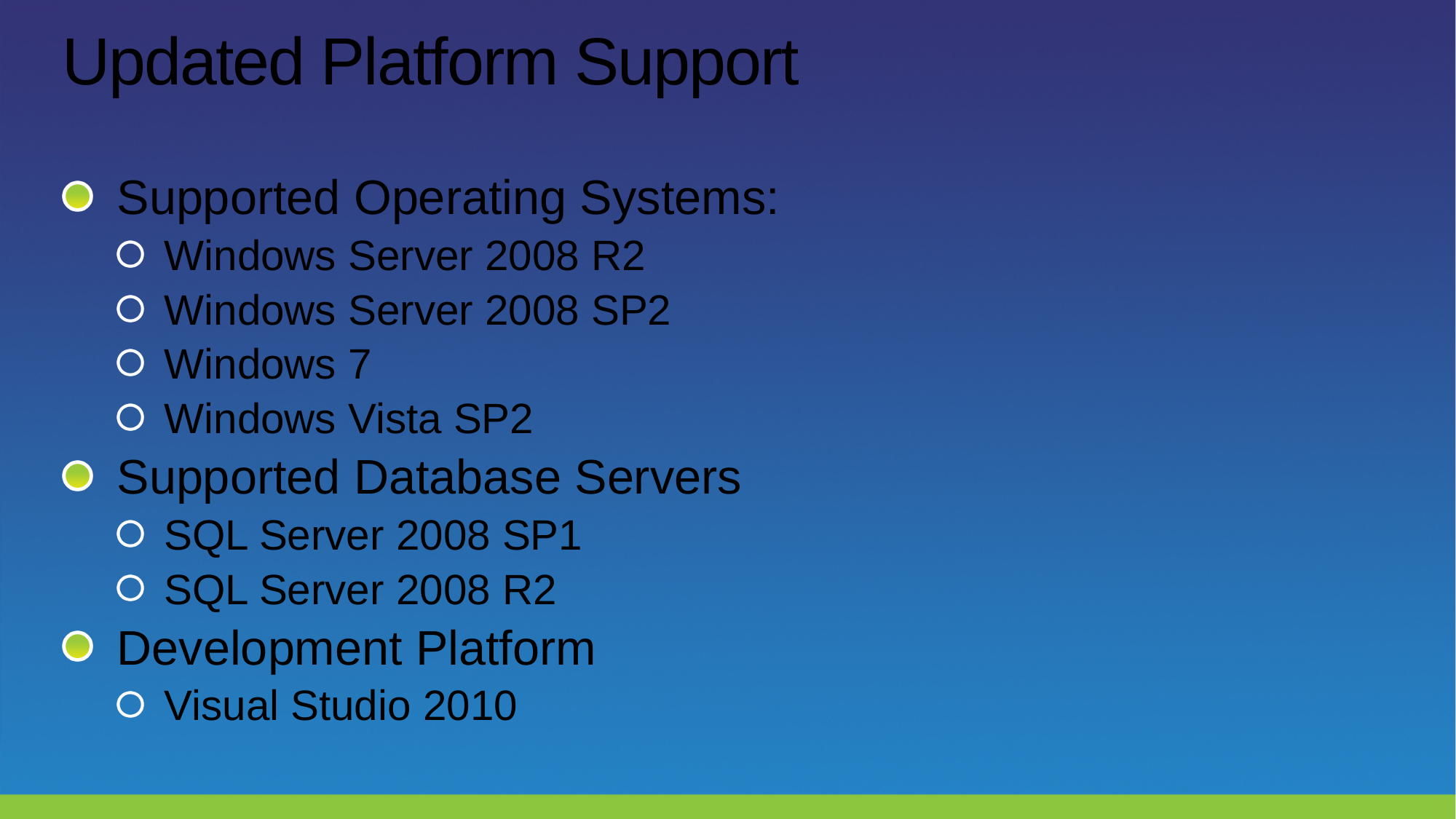

# Updated Platform Support
Supported Operating Systems:
Windows Server 2008 R2
Windows Server 2008 SP2
Windows 7
Windows Vista SP2
Supported Database Servers
SQL Server 2008 SP1
SQL Server 2008 R2
Development Platform
Visual Studio 2010